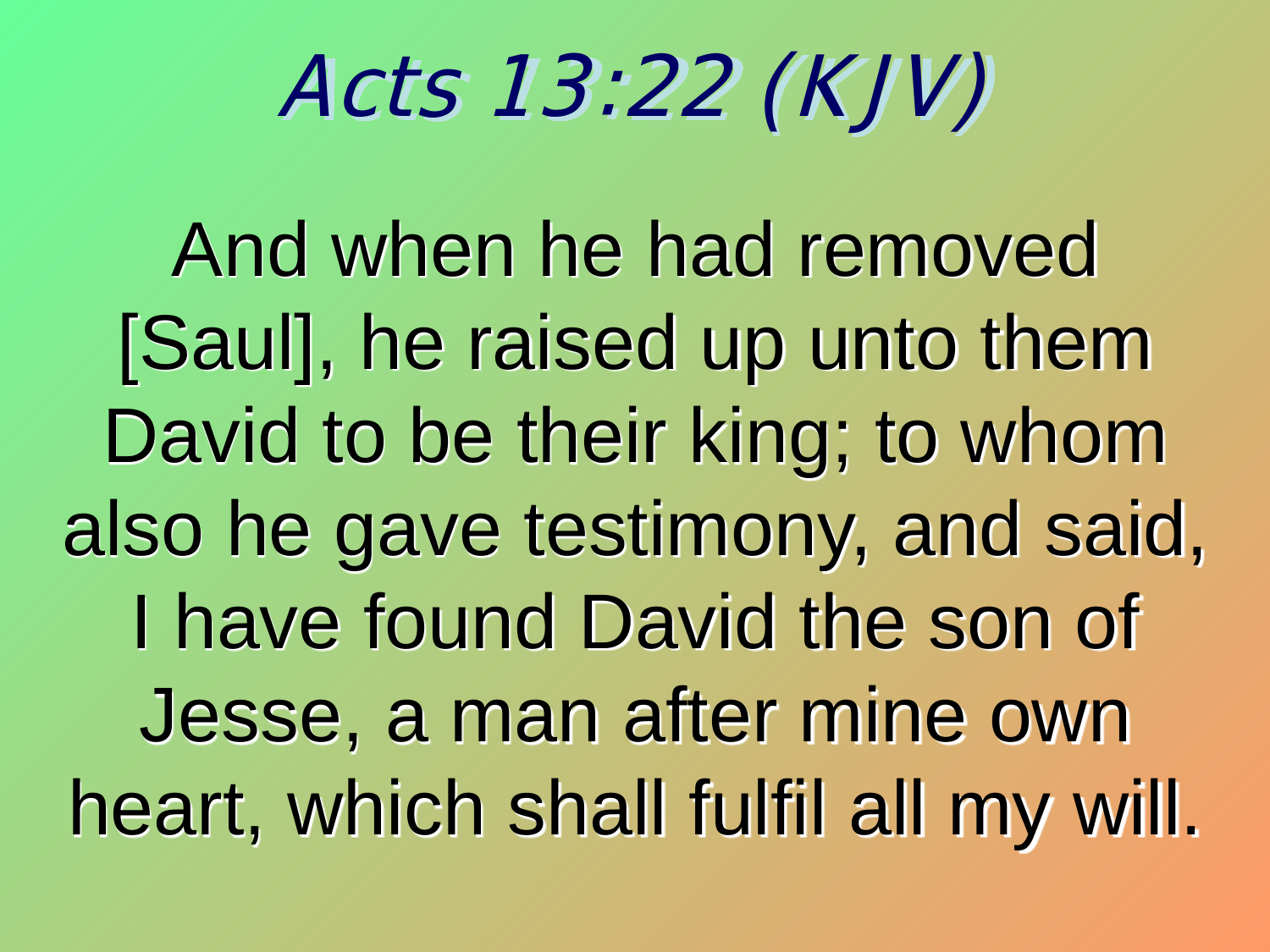

Acts 13:22 (KJV)
And when he had removed [Saul], he raised up unto them David to be their king; to whom also he gave testimony, and said, I have found David the son of Jesse, a man after mine own heart, which shall fulfil all my will.